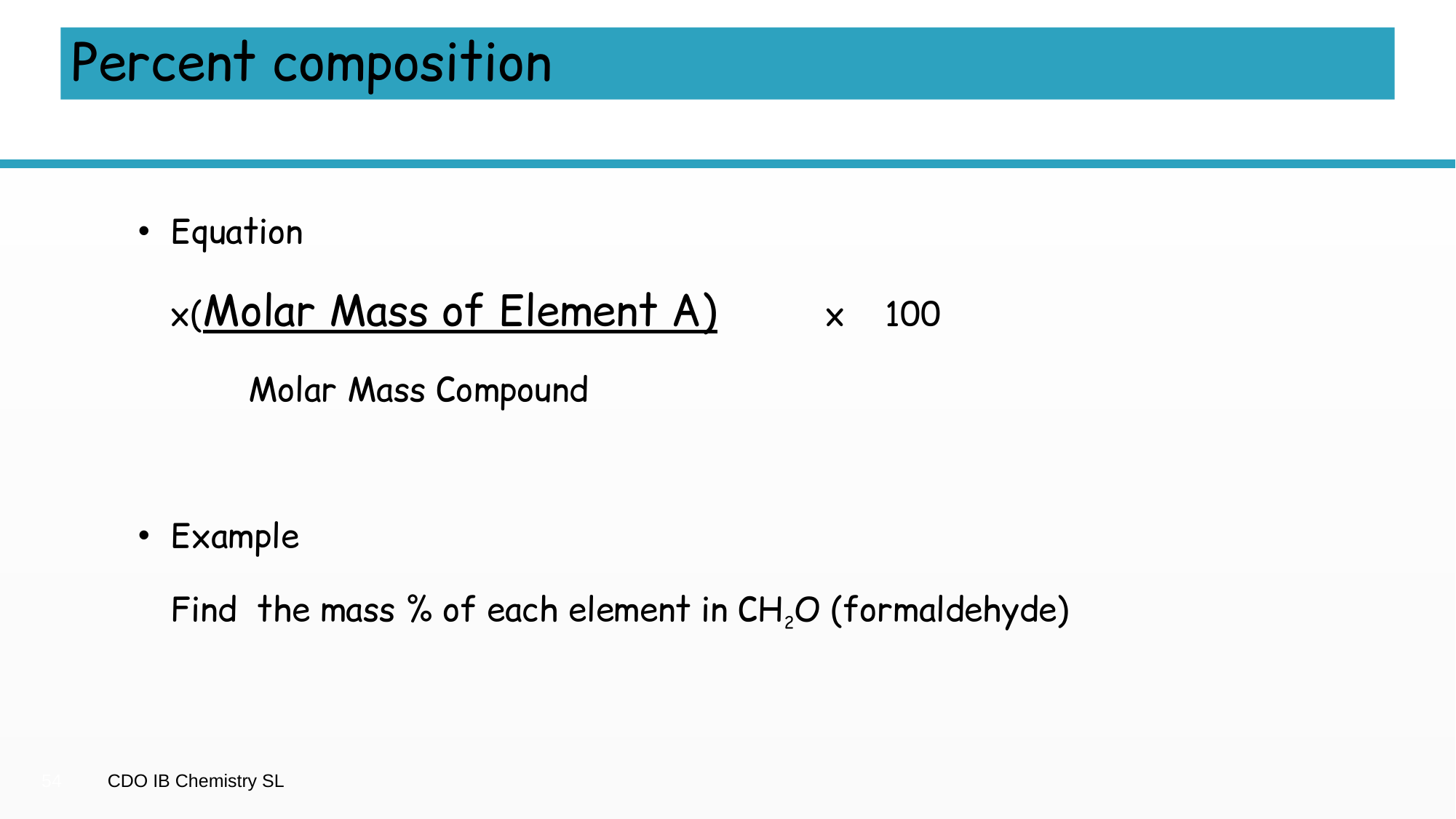

# Percent composition
Equation
	x(Molar Mass of Element A)	x    100
           Molar Mass Compound

Example
	Find  the mass % of each element in CH2O (formaldehyde)
54
CDO IB Chemistry SL